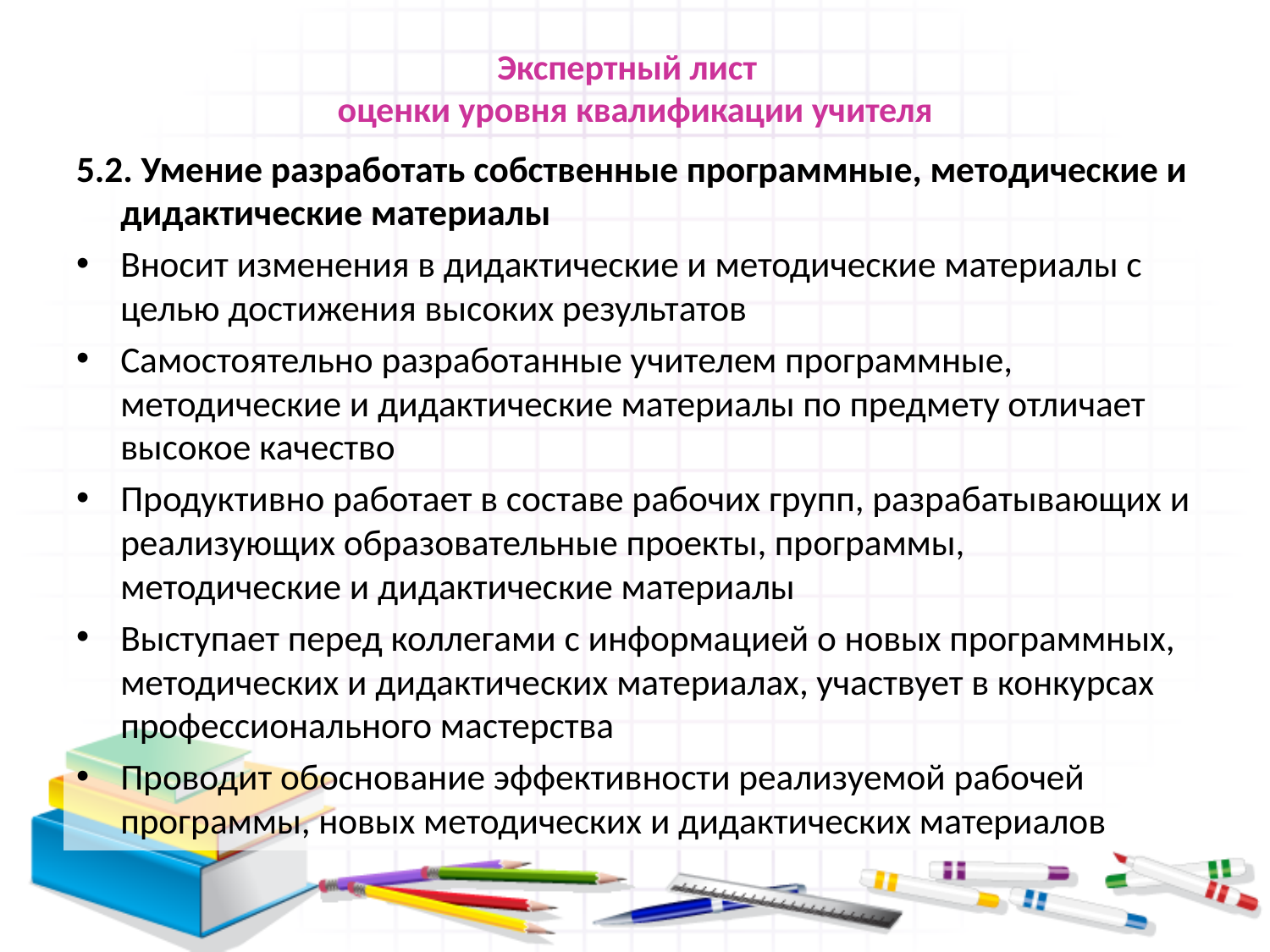

# Экспертный лист оценки уровня квалификации учителя
5.2. Умение разработать собственные программные, методические и дидактические материалы
Вносит изменения в дидактические и методические материалы с целью достижения высоких результатов
Самостоятельно разработанные учителем программные, методические и дидактические материалы по предмету отличает высокое качество
Продуктивно работает в составе рабочих групп, разрабатывающих и реализующих образовательные проекты, программы, методические и дидактические материалы
Выступает перед коллегами с информацией о новых программных, методических и дидактических материалах, участвует в конкурсах профессионального мастерства
Проводит обоснование эффективности реализуемой рабочей программы, новых методических и дидактических материалов